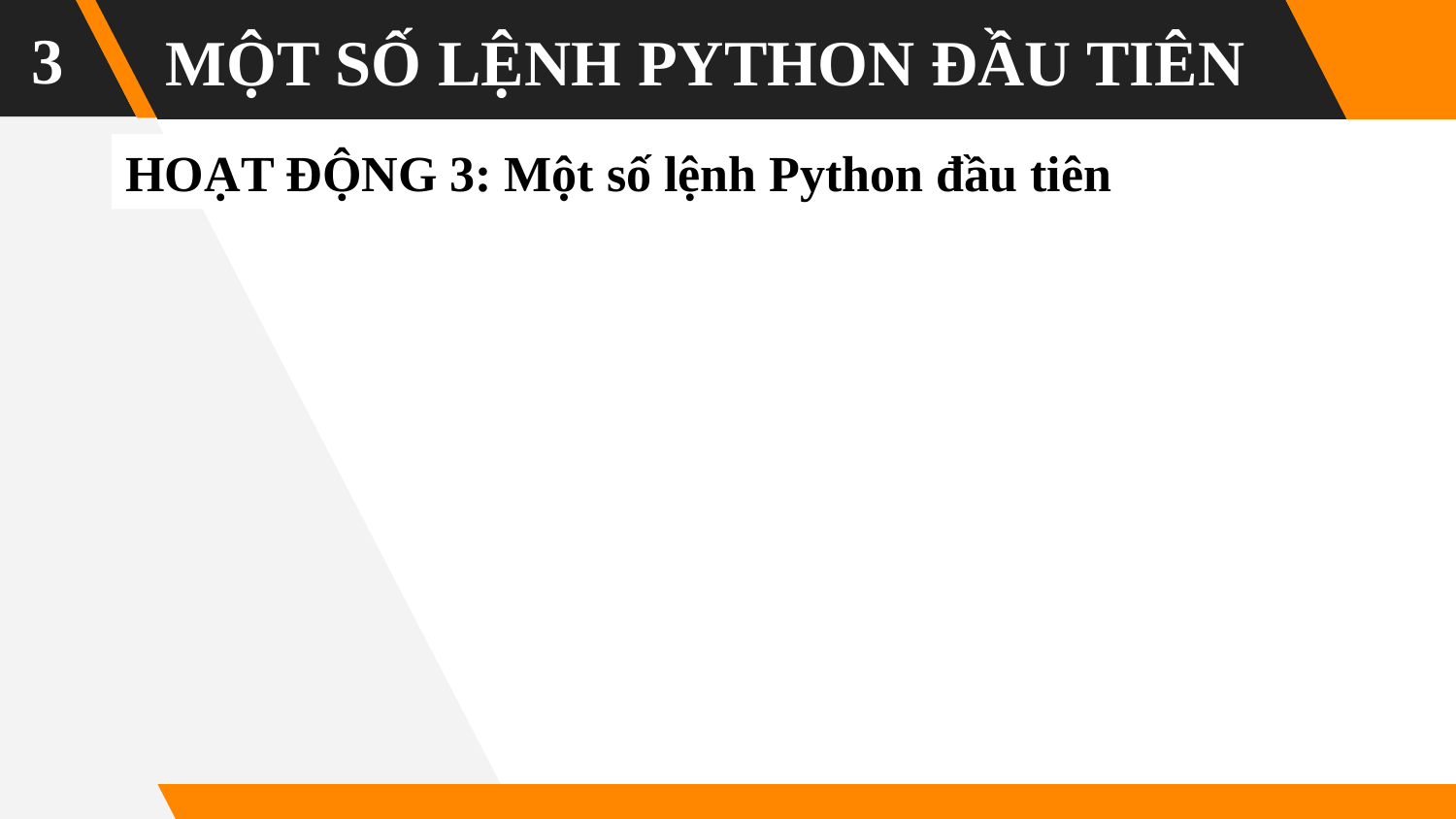

3

MỘT SỐ LỆNH PYTHON ĐẦU TIÊN

HOẠT ĐỘNG 3: Một số lệnh Python đầu tiên